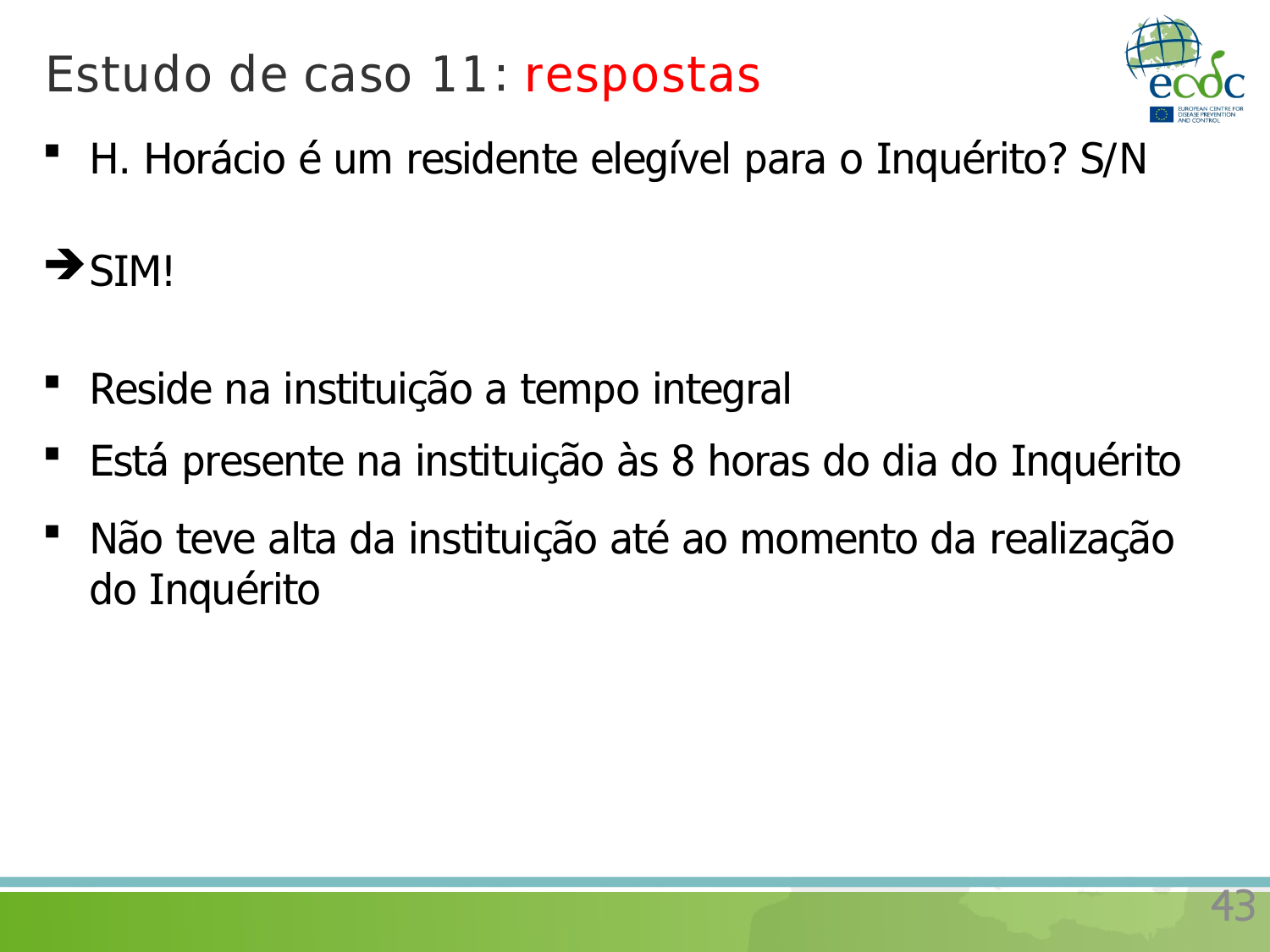

# Estudo de caso 11: respostas
H. Horácio é um residente elegível para o Inquérito? S/N

SIM!

Reside na instituição a tempo integral
Está presente na instituição às 8 horas do dia do Inquérito
Não teve alta da instituição até ao momento da realização do Inquérito

43